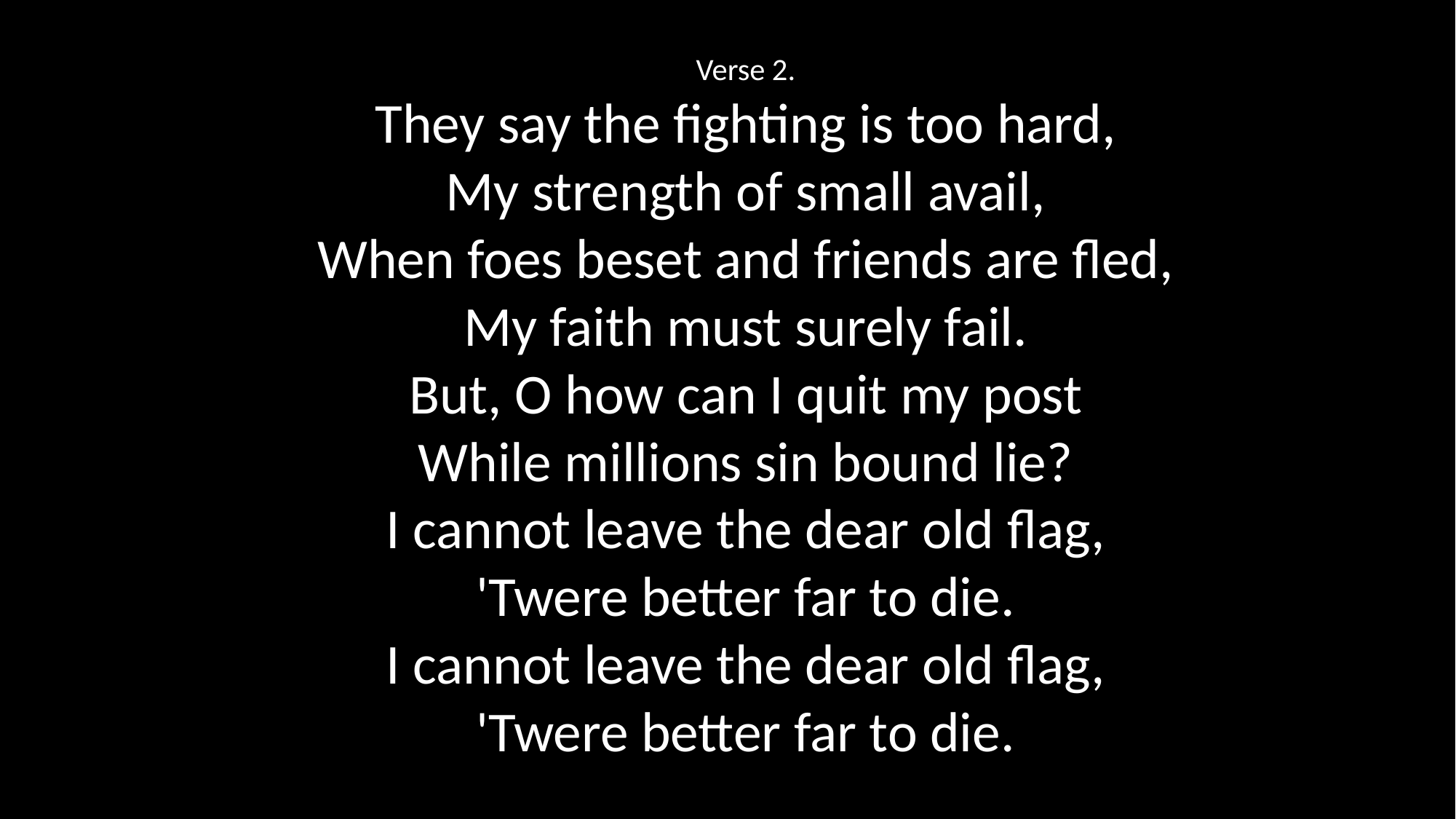

Verse 2.
They say the fighting is too hard,
My strength of small avail,
When foes beset and friends are fled,
My faith must surely fail.
But, O how can I quit my post
While millions sin bound lie?
I cannot leave the dear old flag,
'Twere better far to die.
I cannot leave the dear old flag,
'Twere better far to die.